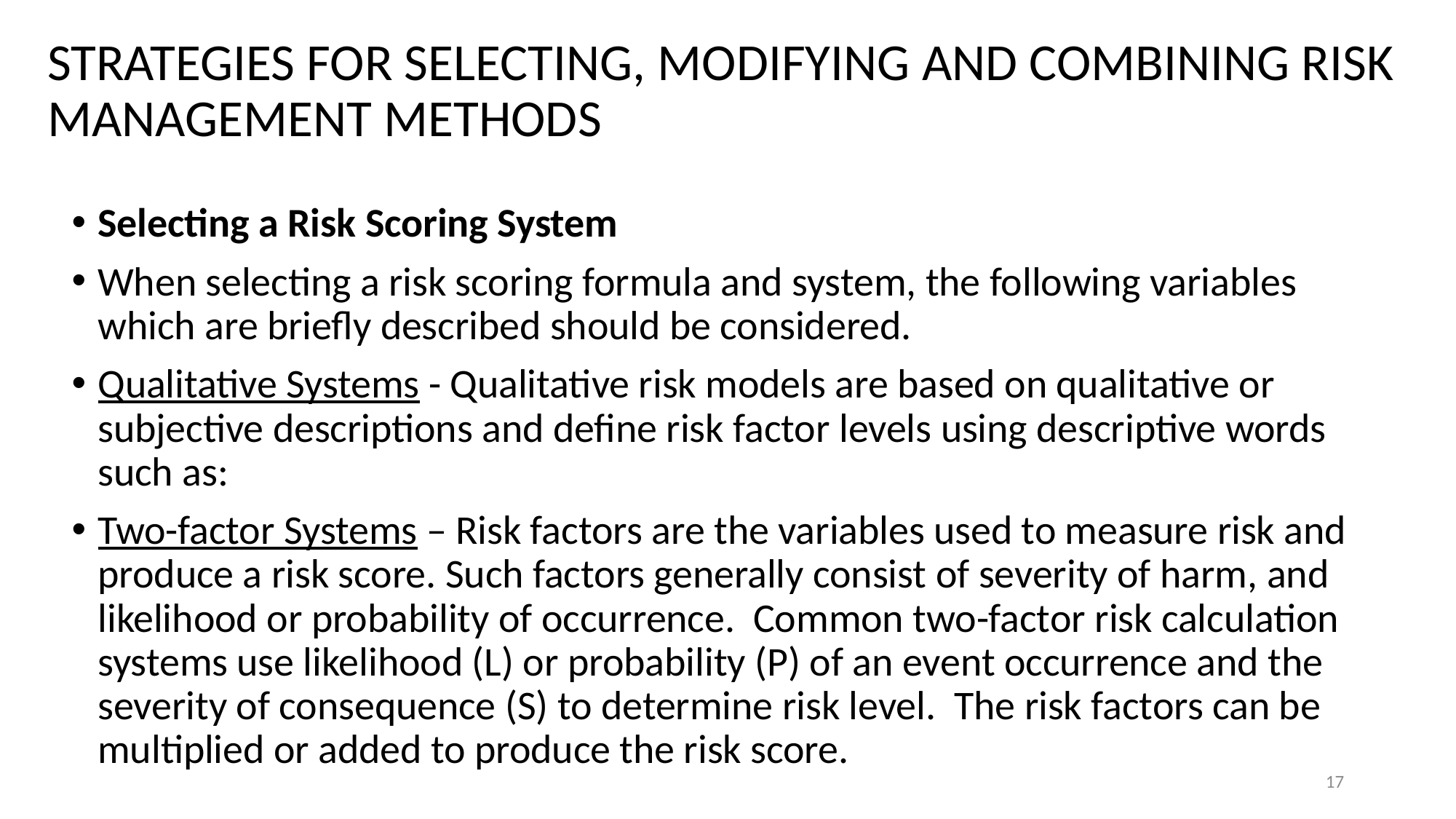

# STRATEGIES FOR SELECTING, MODIFYING AND COMBINING RISK MANAGEMENT METHODS
Selecting a Risk Scoring System
When selecting a risk scoring formula and system, the following variables which are briefly described should be considered.
Qualitative Systems - Qualitative risk models are based on qualitative or subjective descriptions and define risk factor levels using descriptive words such as:
Two-factor Systems – Risk factors are the variables used to measure risk and produce a risk score. Such factors generally consist of severity of harm, and likelihood or probability of occurrence.  Common two-factor risk calculation systems use likelihood (L) or probability (P) of an event occurrence and the severity of consequence (S) to determine risk level.  The risk factors can be multiplied or added to produce the risk score.
17